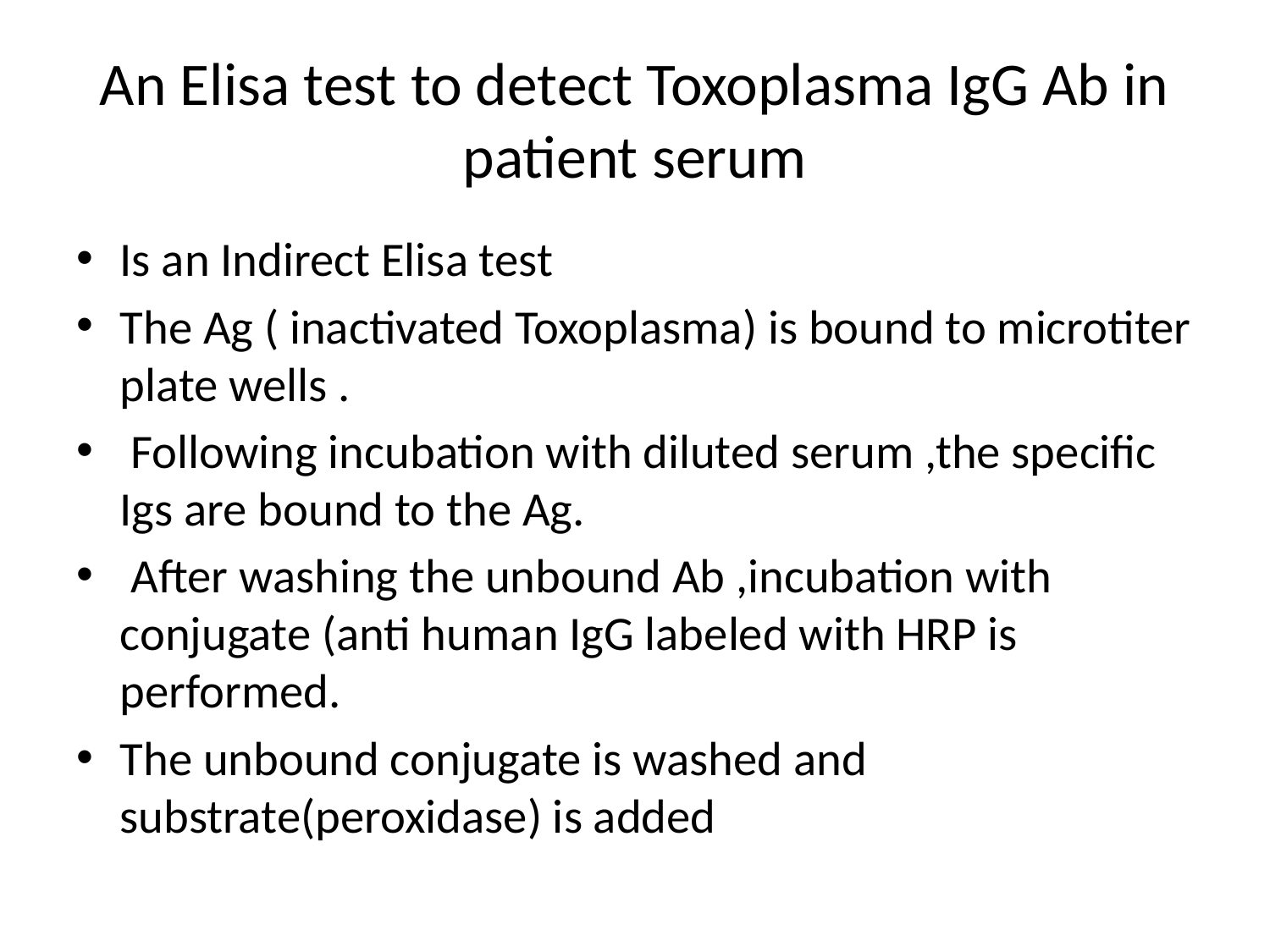

# An Elisa test to detect Toxoplasma IgG Ab in patient serum
Is an Indirect Elisa test
The Ag ( inactivated Toxoplasma) is bound to microtiter plate wells .
 Following incubation with diluted serum ,the specific Igs are bound to the Ag.
 After washing the unbound Ab ,incubation with conjugate (anti human IgG labeled with HRP is performed.
The unbound conjugate is washed and substrate(peroxidase) is added